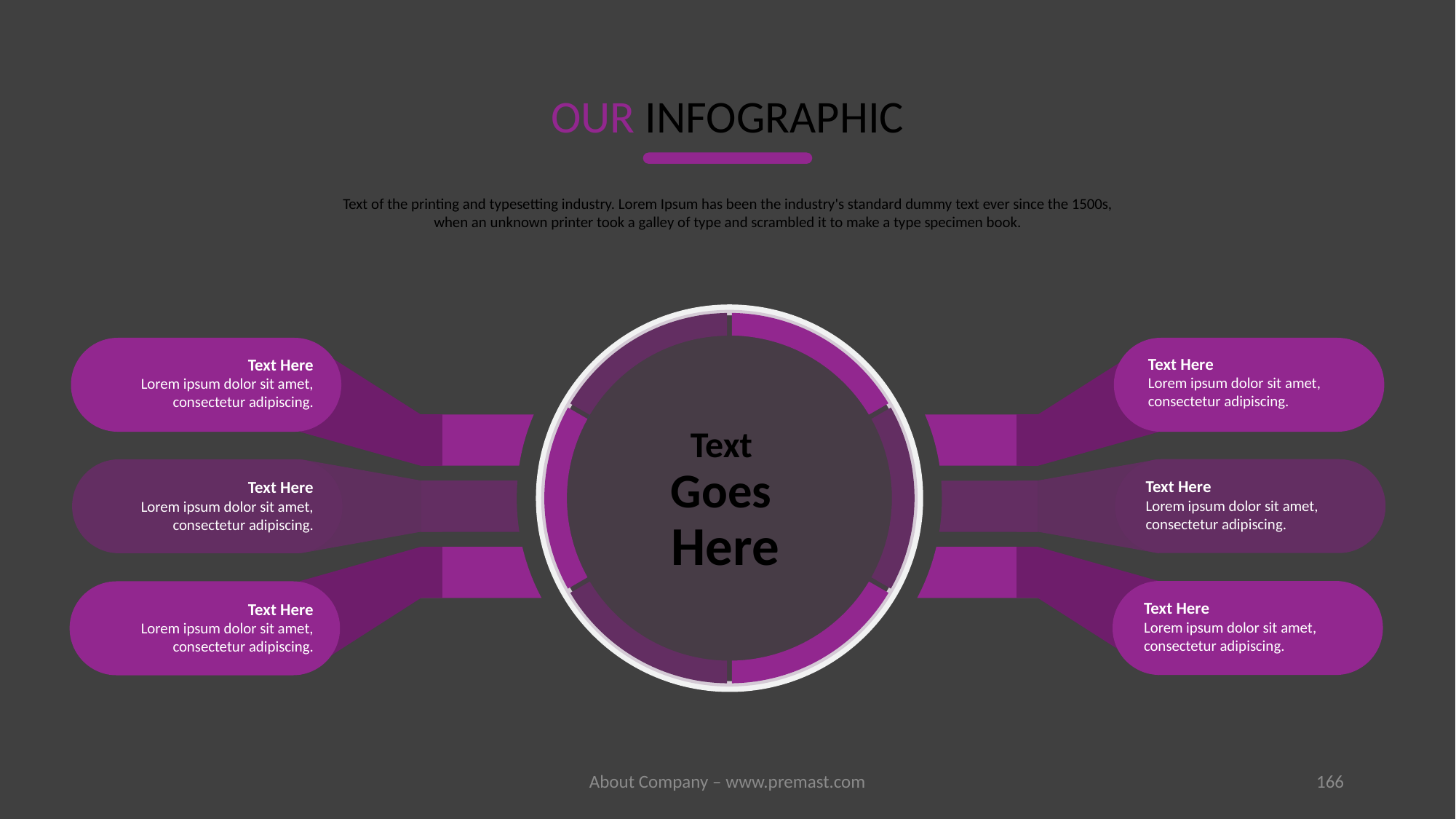

OUR INFOGRAPHIC

Text of the printing and typesetting industry. Lorem Ipsum has been the industry's standard dummy text ever since the 1500s, when an unknown printer took a galley of type and scrambled it to make a type specimen book.

Text Here
Lorem ipsum dolor sit amet, consectetur adipiscing.
Text Here
Lorem ipsum dolor sit amet, consectetur adipiscing.
Text
Goes
Here
Text Here
Lorem ipsum dolor sit amet, consectetur adipiscing.
Text Here
Lorem ipsum dolor sit amet, consectetur adipiscing.
Text Here
Lorem ipsum dolor sit amet, consectetur adipiscing.
Text Here
Lorem ipsum dolor sit amet, consectetur adipiscing.
About Company – www.premast.com
166